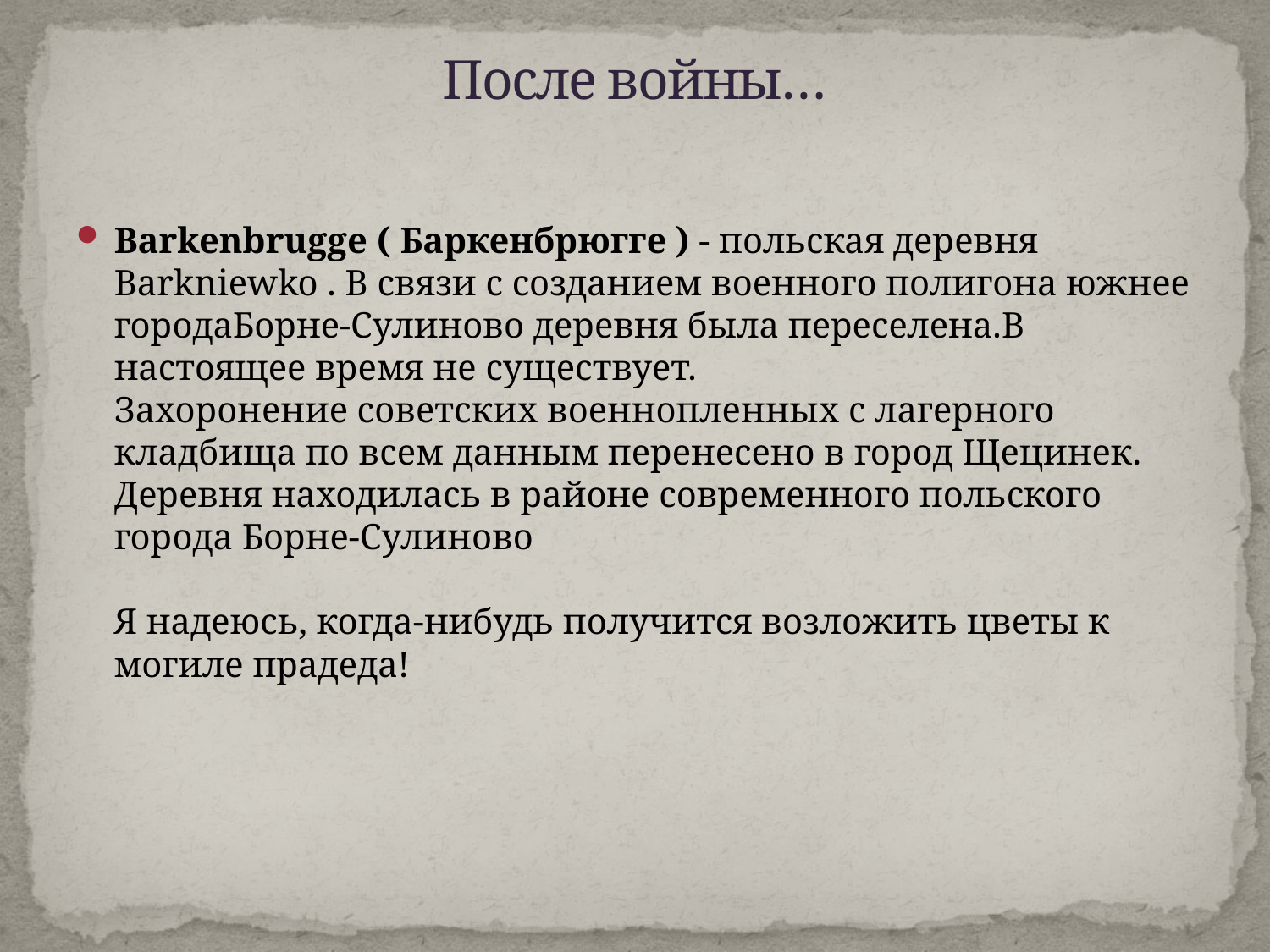

# После войны…
Barkenbrugge ( Баркенбрюгге ) - польская деревня Barkniewko . В связи с созданием военного полигона южнее городаБорне-Сулиново деревня была переселена.В настоящее время не существует. 
Захоронение советских военнопленных с лагерного кладбища по всем данным перенесено в город Щецинек. 
Деревня находилась в районе современного польского города Борне-Сулиново 
Я надеюсь, когда-нибудь получится возложить цветы к могиле прадеда!